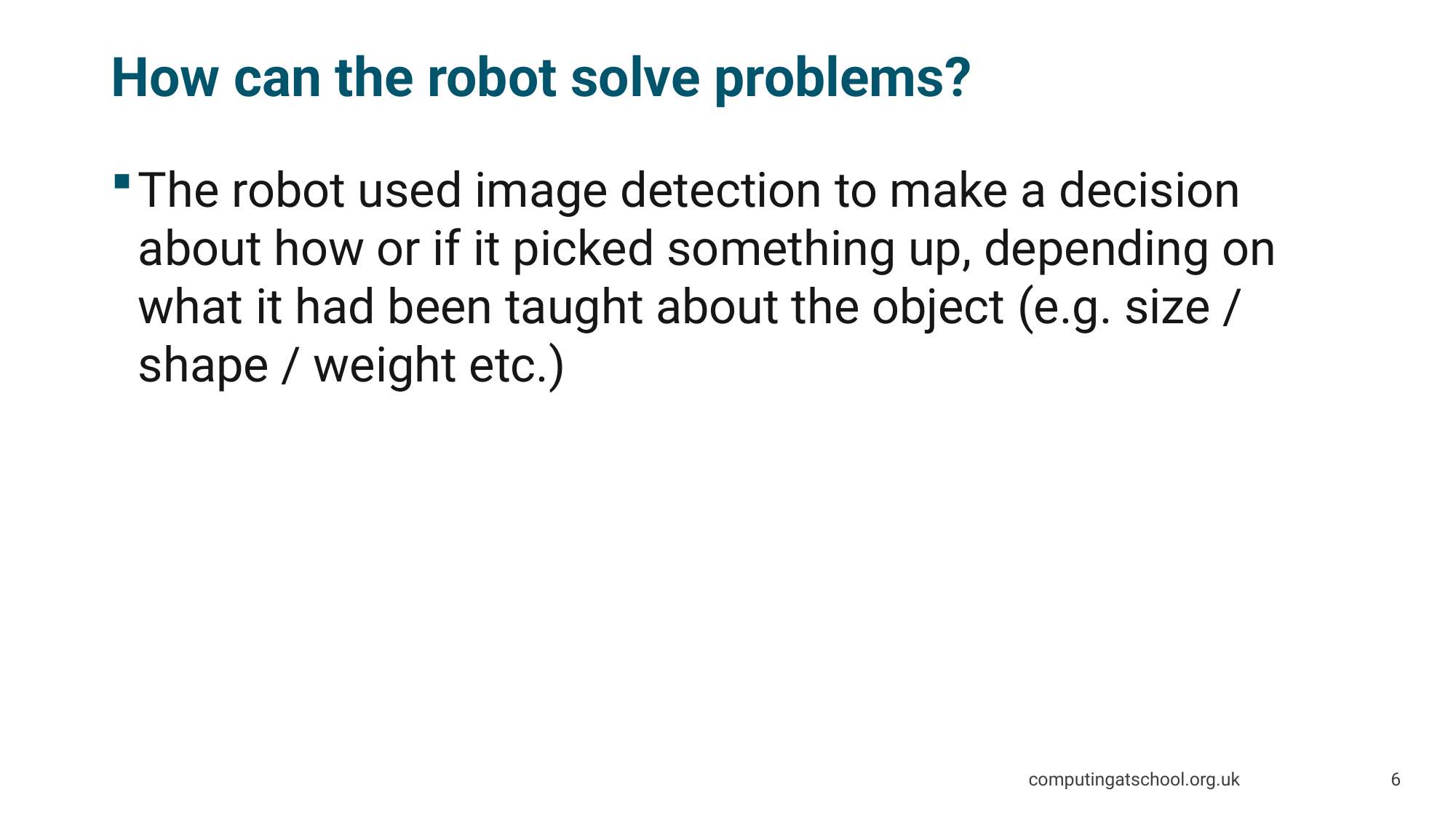

# How can the robot solve problems?
The robot used image detection to make a decision about how or if it picked something up, depending on what it had been taught about the object (e.g. size / shape / weight etc.)
computingatschool.org.uk
6